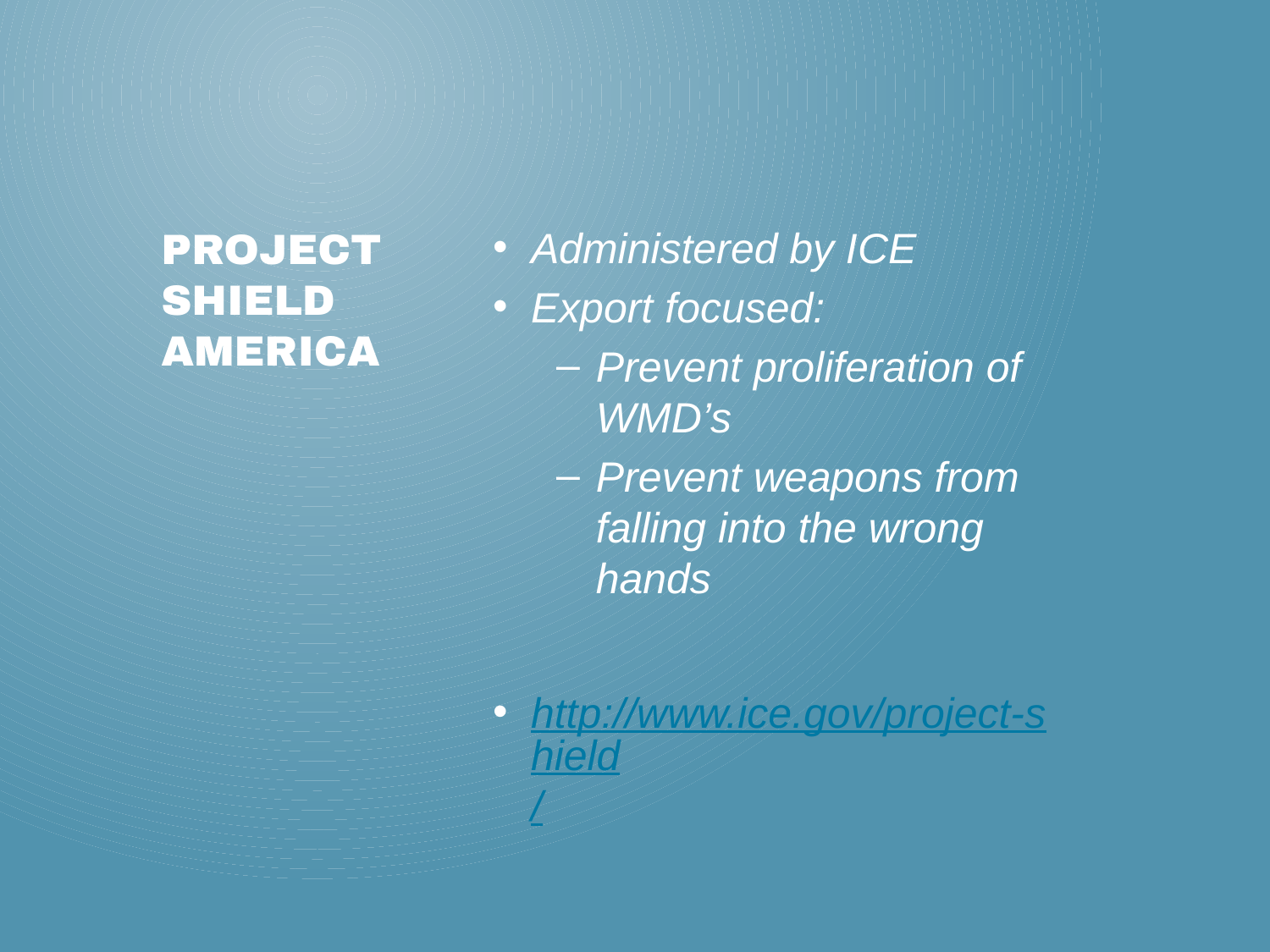

Administered by ICE
Export focused:
Prevent proliferation of WMD’s
Prevent weapons from falling into the wrong hands

http://www.ice.gov/project-shield/

# Project shield america